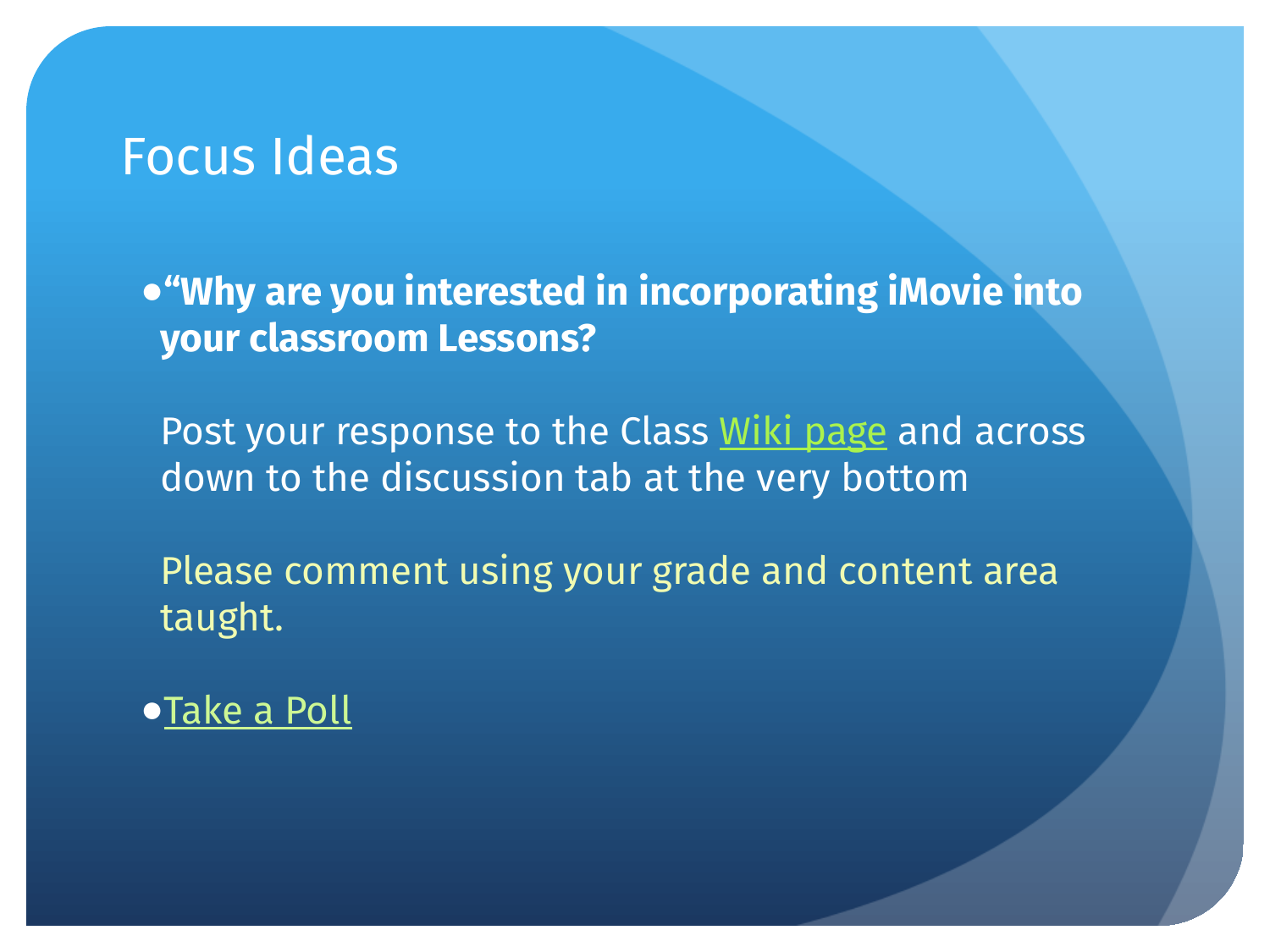

# Focus Ideas
“Why are you interested in incorporating iMovie into your classroom Lessons?
Post your response to the Class Wiki page and across down to the discussion tab at the very bottom
Please comment using your grade and content area  taught.

Take a Poll